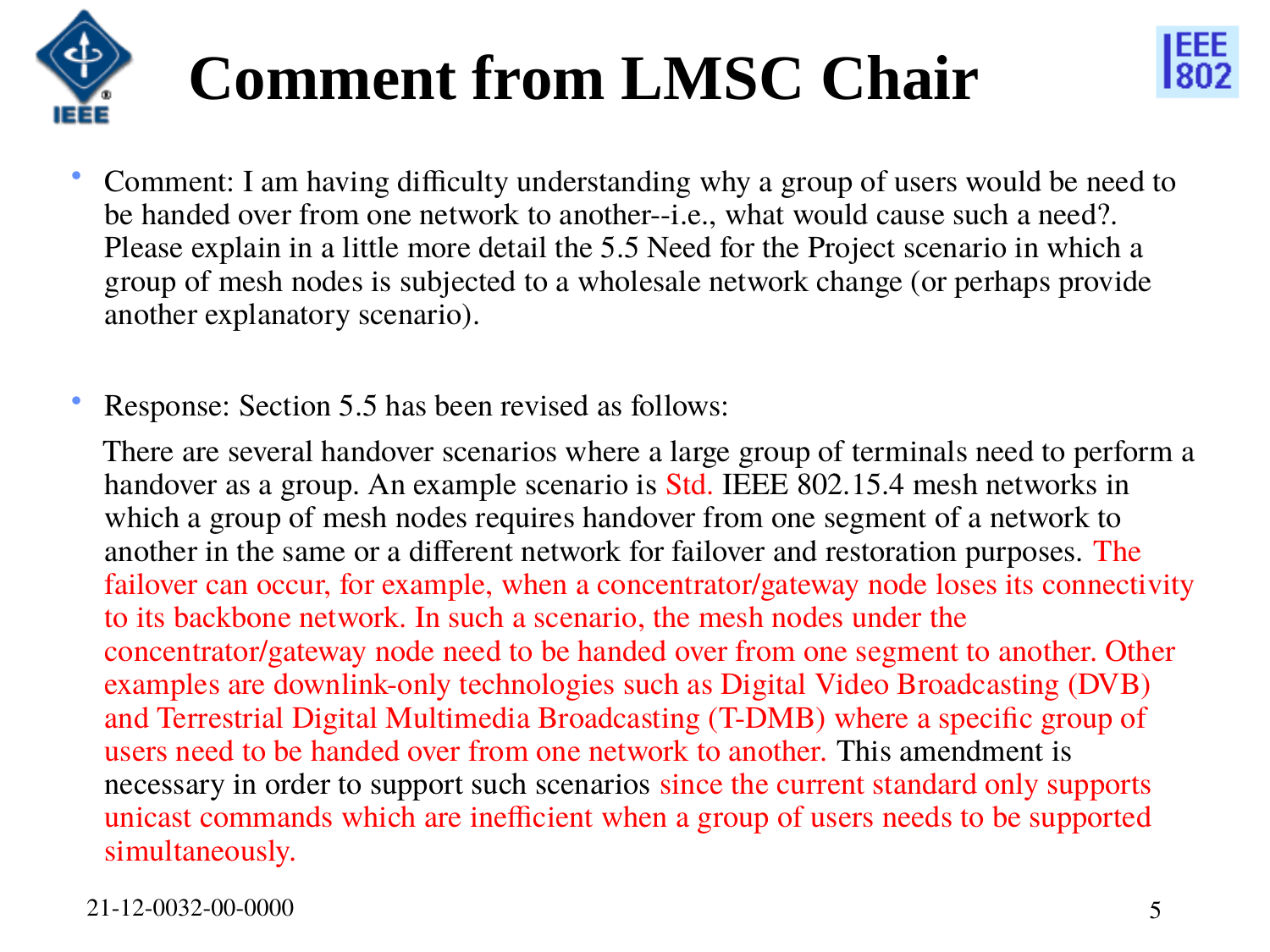

# Comment from LMSC Chair
Comment: I am having difficulty understanding why a group of users would be need to be handed over from one network to another--i.e., what would cause such a need?.  Please explain in a little more detail the 5.5 Need for the Project scenario in which a group of mesh nodes is subjected to a wholesale network change (or perhaps provide another explanatory scenario).

Response: Section 5.5 has been revised as follows:
    There are several handover scenarios where a large group of terminals need to perform a handover as a group. An example scenario is Std. IEEE 802.15.4 mesh networks in which a group of mesh nodes requires handover from one segment of a network to another in the same or a different network for failover and restoration purposes. The failover can occur, for example, when a concentrator/gateway node loses its connectivity to its backbone network. In such a scenario, the mesh nodes under the concentrator/gateway node need to be handed over from one segment to another. Other examples are downlink-only technologies such as Digital Video Broadcasting (DVB) and Terrestrial Digital Multimedia Broadcasting (T-DMB) where a specific group of users need to be handed over from one network to another. This amendment is necessary in order to support such scenarios since the current standard only supports unicast commands which are inefficient when a group of users needs to be supported simultaneously.

21-12-0032-00-0000
5